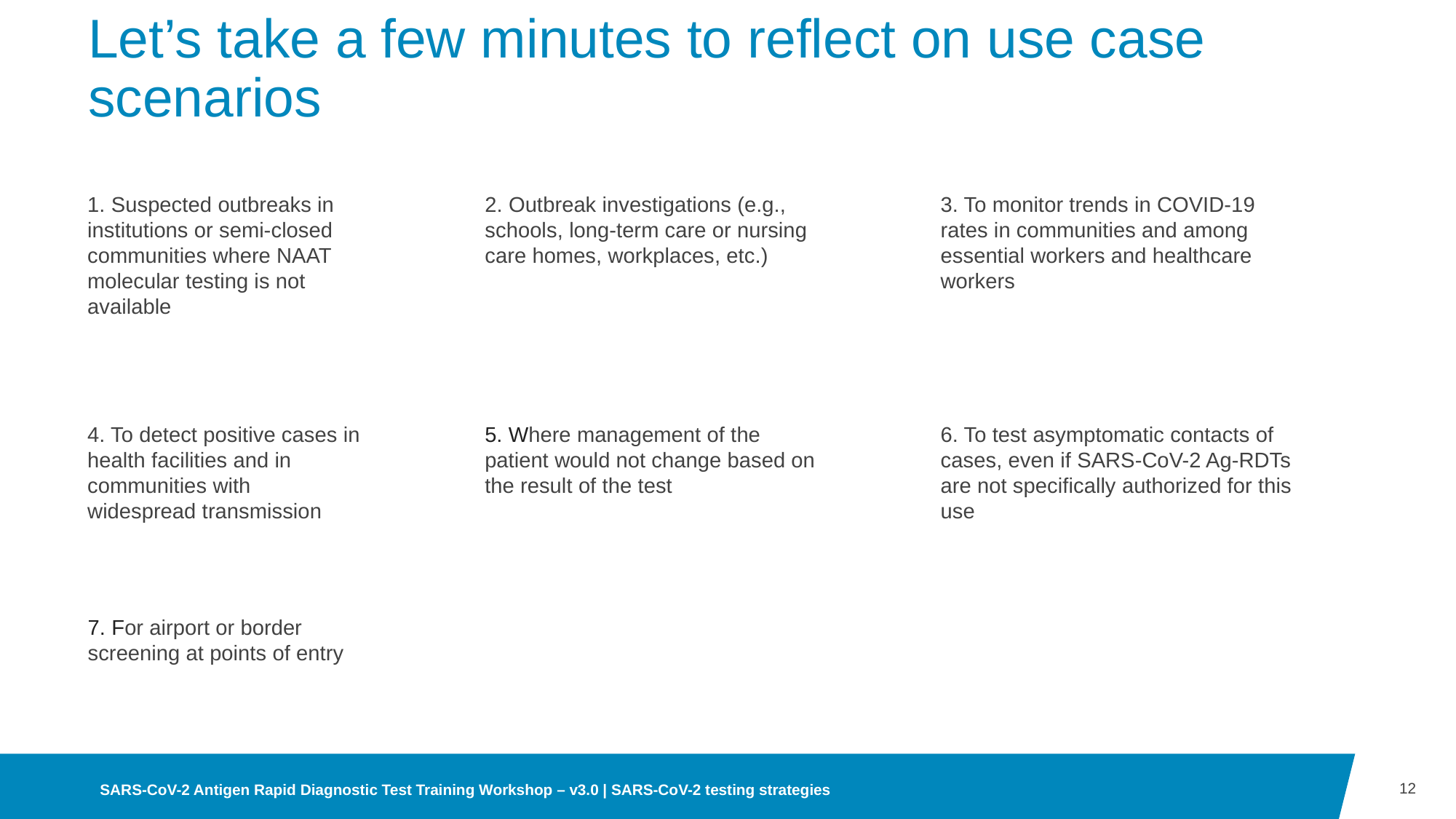

# Let’s take a few minutes to reflect on use case scenarios
1. Suspected outbreaks in institutions or semi-closed communities where NAAT molecular testing is not available ​
2. Outbreak investigations (e.g., schools, long-term care or nursing care homes, workplaces, etc.)​​
3. To monitor trends in COVID-19 rates in communities and among essential workers and healthcare workers ​

4. To detect positive cases in health facilities and in communities with widespread transmission​​
6. To test asymptomatic contacts of cases, even if SARS-CoV-2 Ag-RDTs are not specifically authorized for this use
5. Where management of the patient would not change based on the result of the test ​
7. For airport or border screening at points of entry
12
SARS-CoV-2 Antigen Rapid Diagnostic Test Training Workshop – v3.0 | SARS-CoV-2 testing strategies